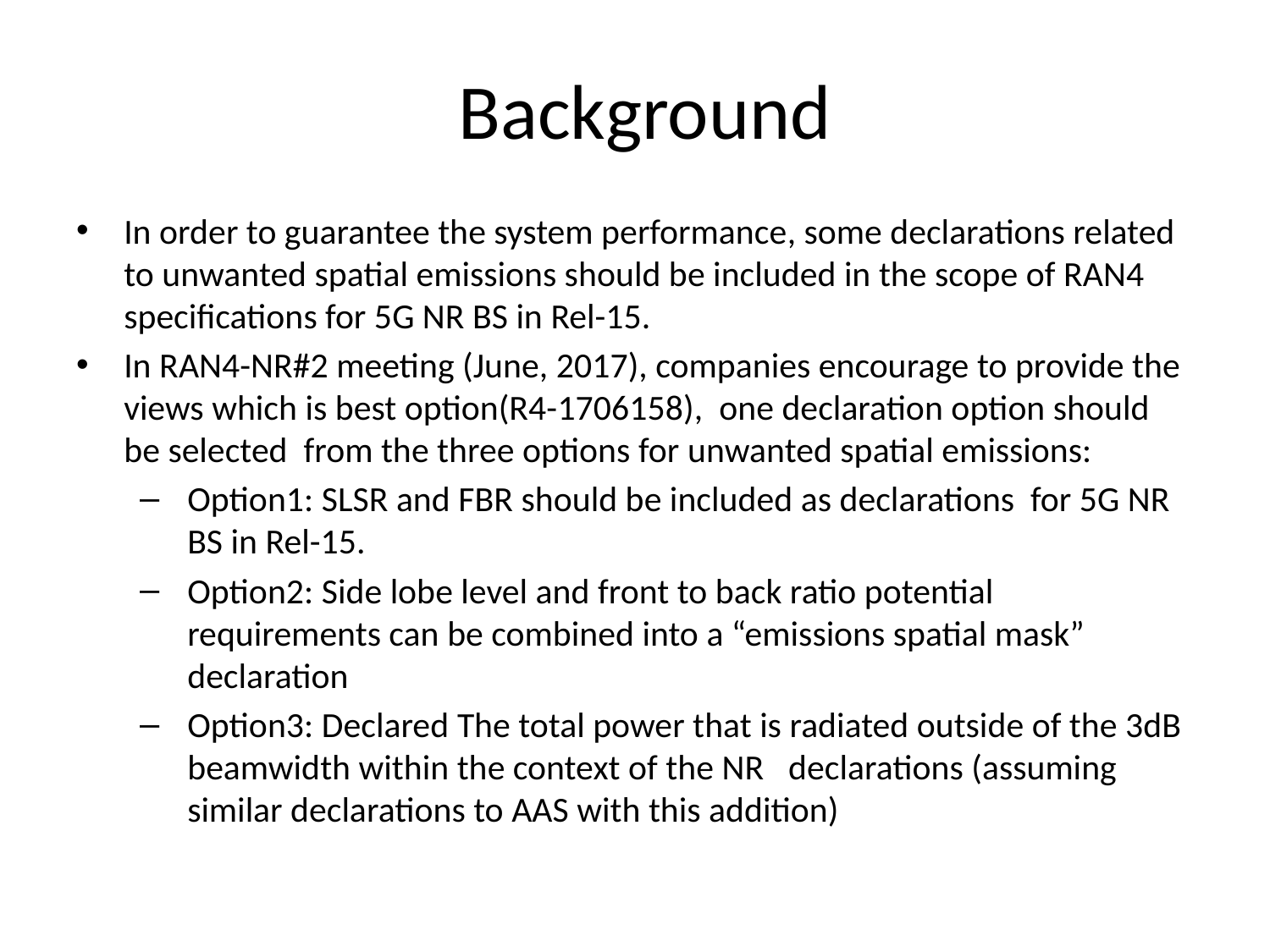

# Background
In order to guarantee the system performance, some declarations related to unwanted spatial emissions should be included in the scope of RAN4 specifications for 5G NR BS in Rel-15.
In RAN4-NR#2 meeting (June, 2017), companies encourage to provide the views which is best option(R4-1706158),  one declaration option should be selected  from the three options for unwanted spatial emissions:
Option1: SLSR and FBR should be included as declarations  for 5G NR BS in Rel-15.
Option2: Side lobe level and front to back ratio potential requirements can be combined into a “emissions spatial mask” declaration
Option3: Declared The total power that is radiated outside of the 3dB beamwidth within the context of the NR   declarations (assuming similar declarations to AAS with this addition)